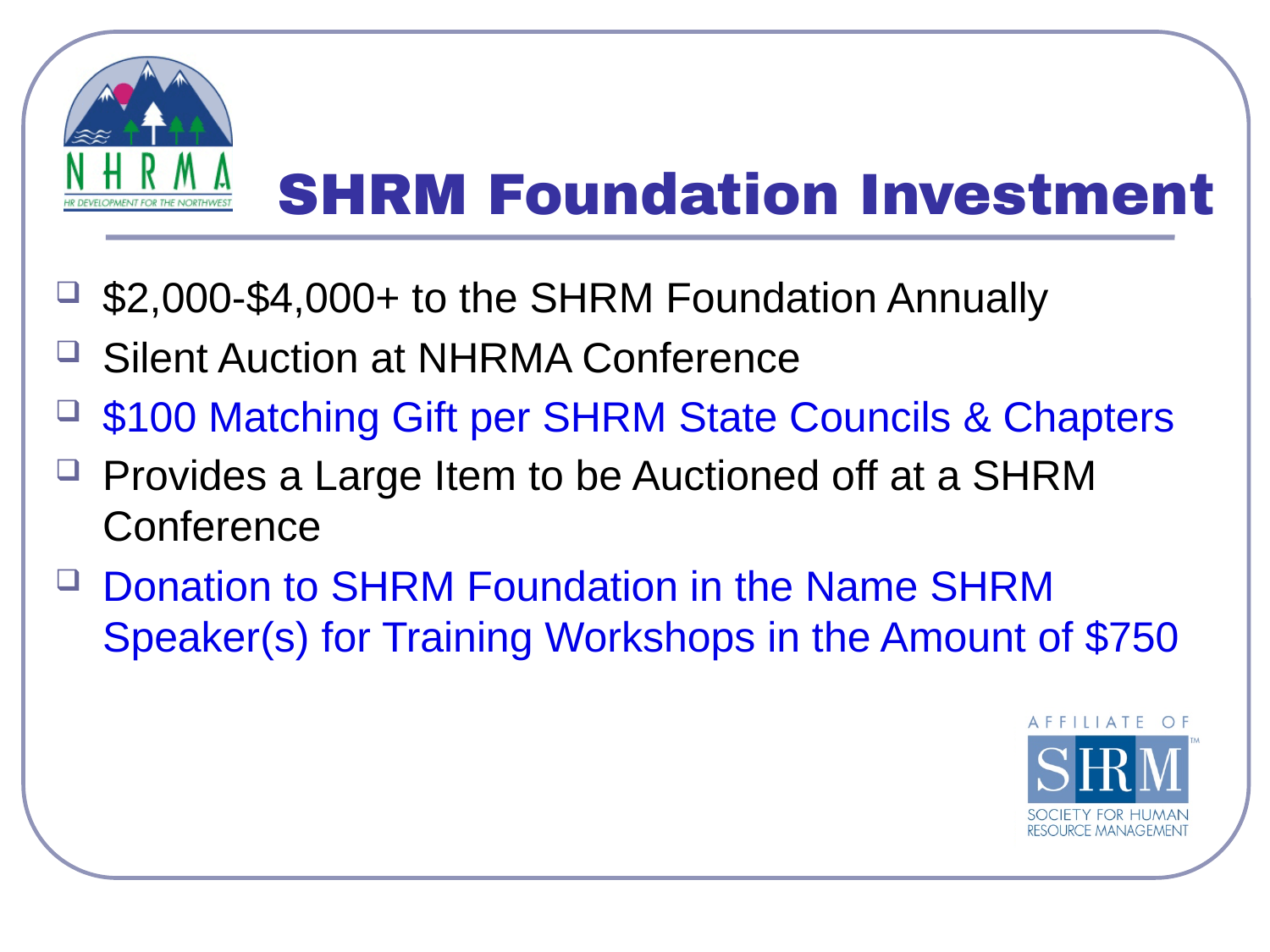

# SHRM Foundation Investment
$2,000-$4,000+ to the SHRM Foundation Annually
Silent Auction at NHRMA Conference
$100 Matching Gift per SHRM State Councils & Chapters
Provides a Large Item to be Auctioned off at a SHRM Conference
Donation to SHRM Foundation in the Name SHRM Speaker(s) for Training Workshops in the Amount of $750